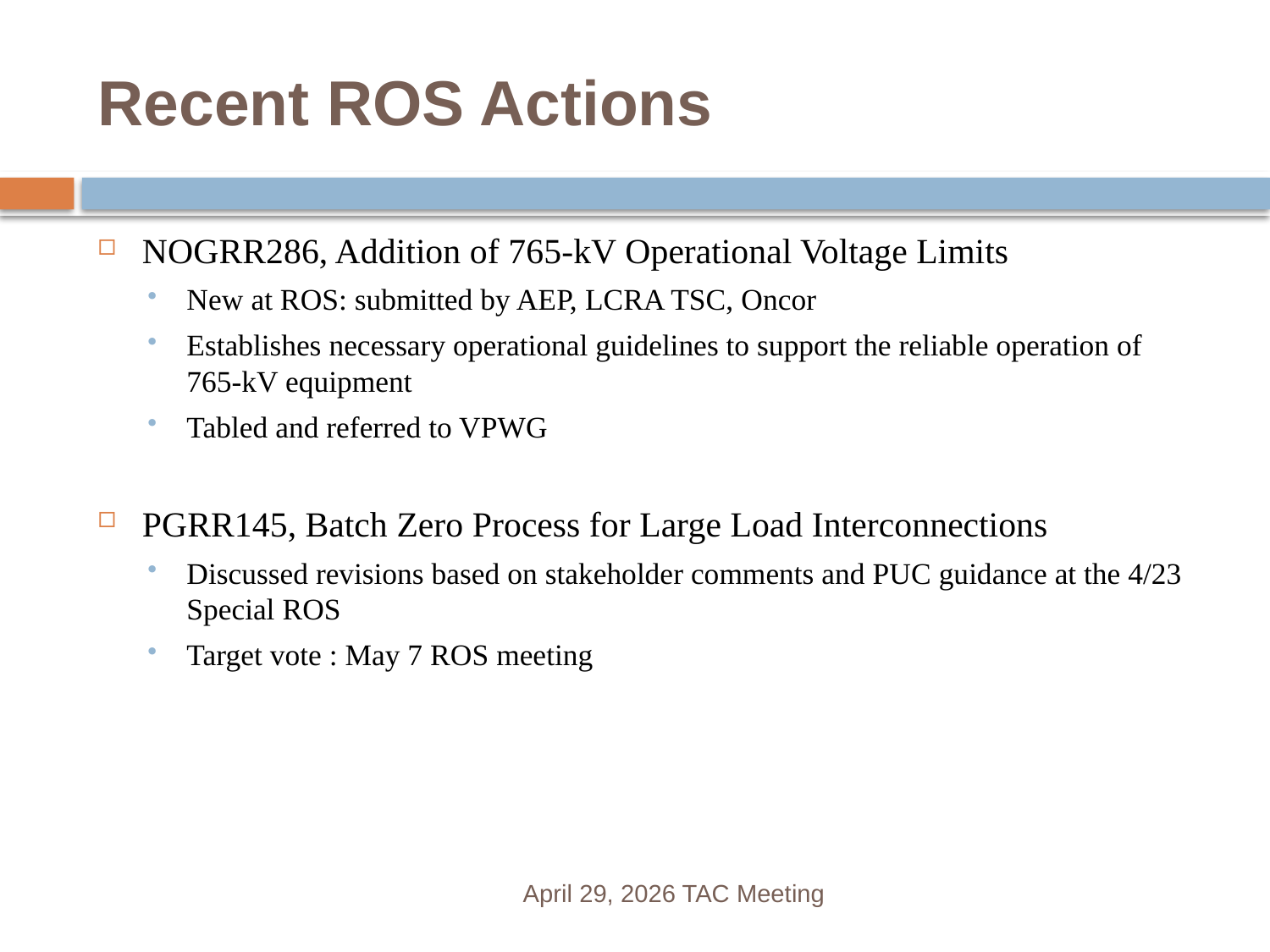

# Recent ROS Actions
NOGRR286, Addition of 765-kV Operational Voltage Limits
New at ROS: submitted by AEP, LCRA TSC, Oncor
Establishes necessary operational guidelines to support the reliable operation of 765-kV equipment
Tabled and referred to VPWG

PGRR145, Batch Zero Process for Large Load Interconnections
Discussed revisions based on stakeholder comments and PUC guidance at the 4/23 Special ROS
Target vote : May 7 ROS meeting
April 29, 2026 TAC Meeting